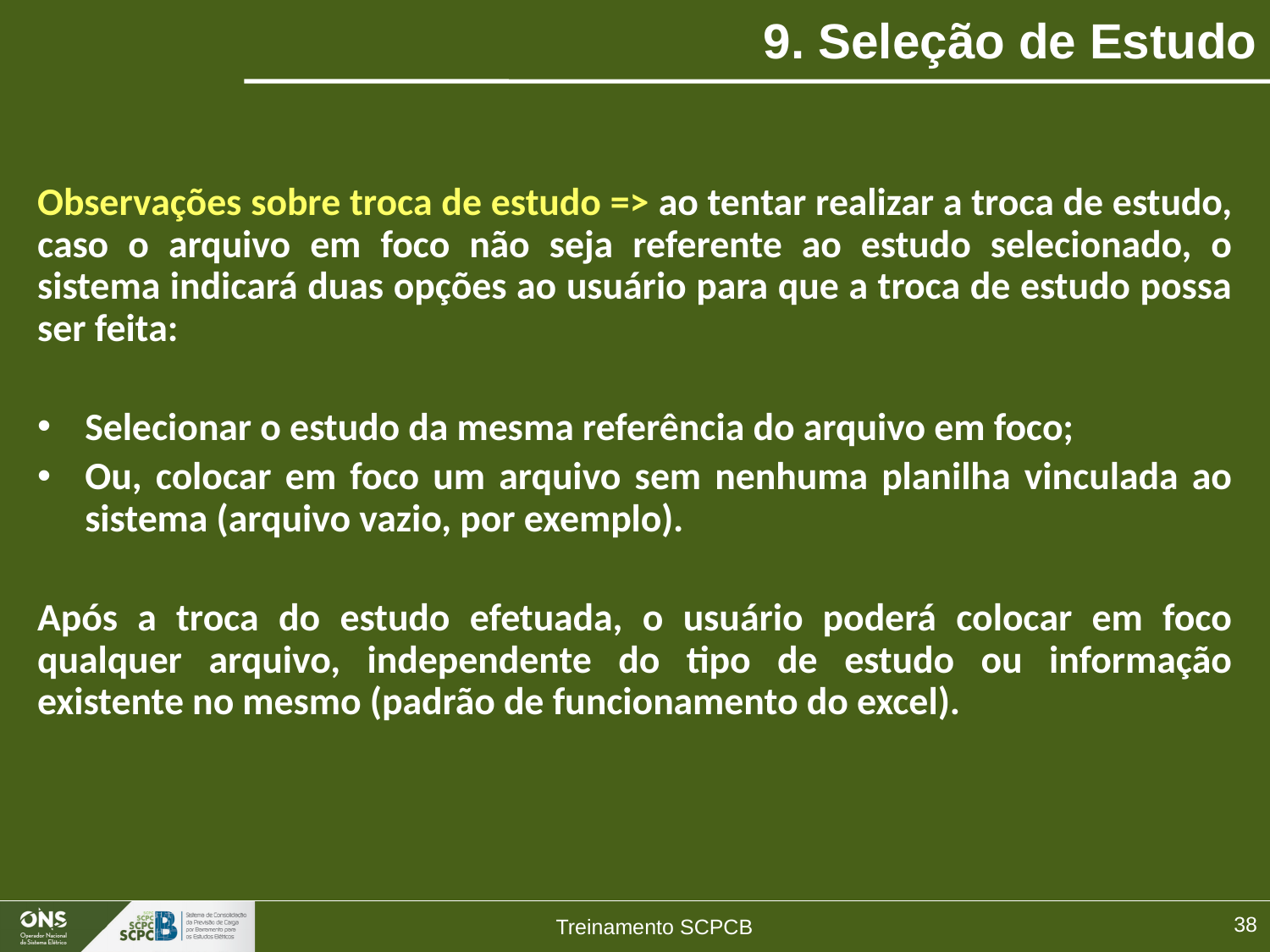

# 9. Seleção de Estudo
Observações sobre troca de estudo => ao tentar realizar a troca de estudo, caso o arquivo em foco não seja referente ao estudo selecionado, o sistema indicará duas opções ao usuário para que a troca de estudo possa ser feita:

Selecionar o estudo da mesma referência do arquivo em foco;
Ou, colocar em foco um arquivo sem nenhuma planilha vinculada ao sistema (arquivo vazio, por exemplo).

Após a troca do estudo efetuada, o usuário poderá colocar em foco qualquer arquivo, independente do tipo de estudo ou informação existente no mesmo (padrão de funcionamento do excel).